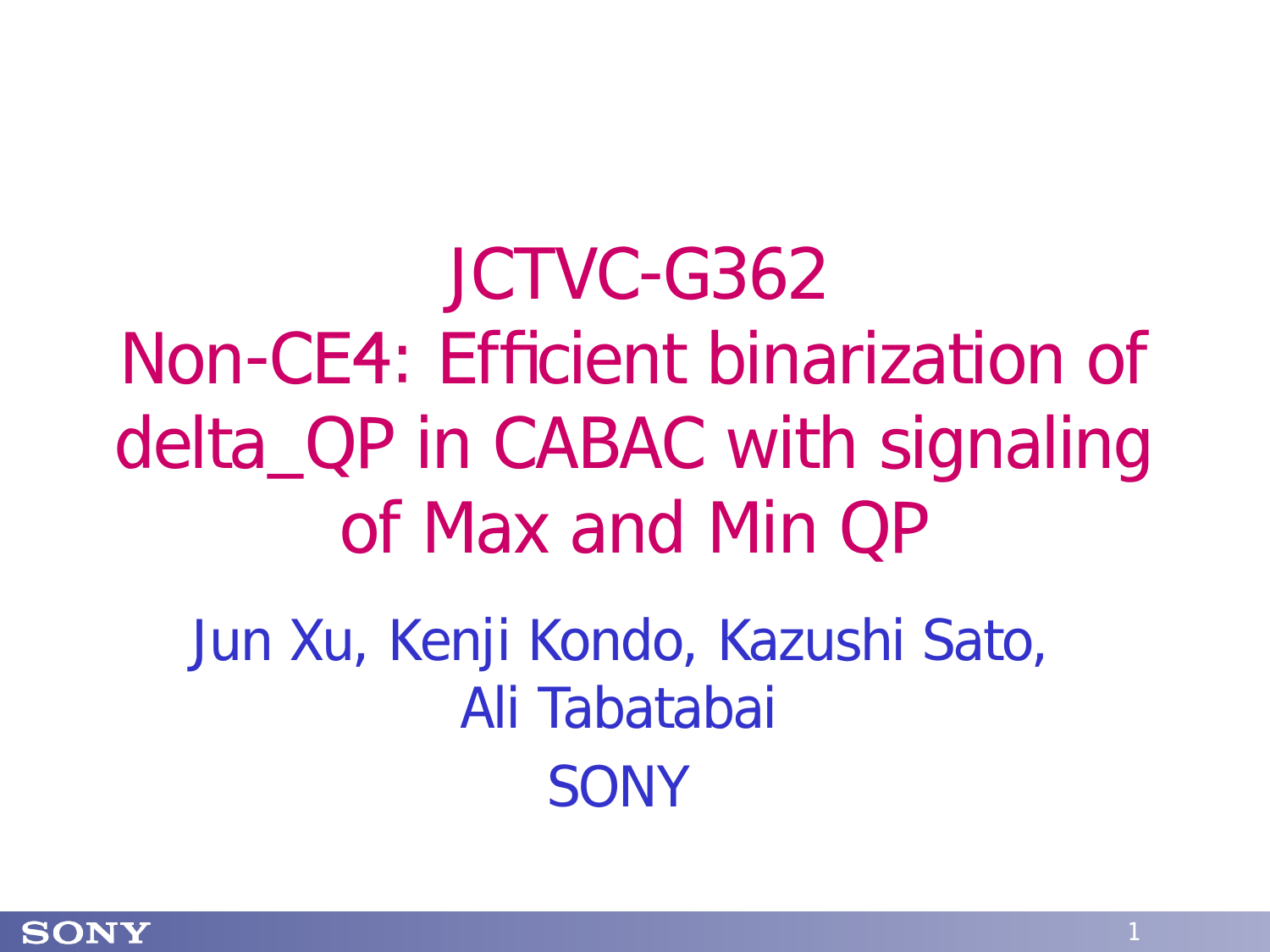

# JCTVC-G362 Non-CE4: Efficient binarization of delta_QP in CABAC with signaling of Max and Min QP
Jun Xu, Kenji Kondo, Kazushi Sato, Ali Tabatabai
SONY
1